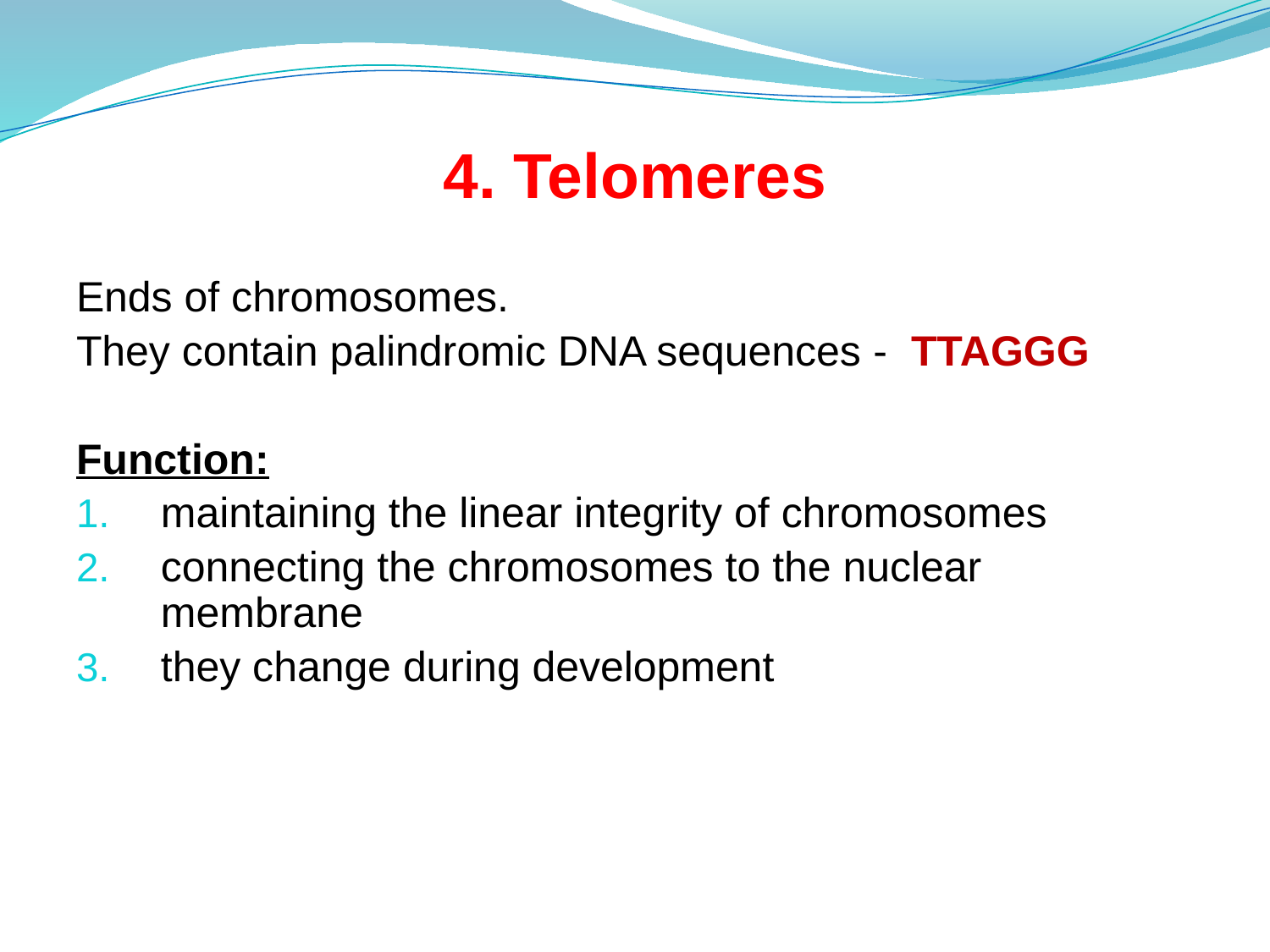

# 4. Telomeres
Ends of chromosomes.
They contain palindromic DNA sequences -  TТАGGG

Function:
maintaining the linear integrity of chromosomes
connecting the chromosomes to the nuclear membrane
they change during development